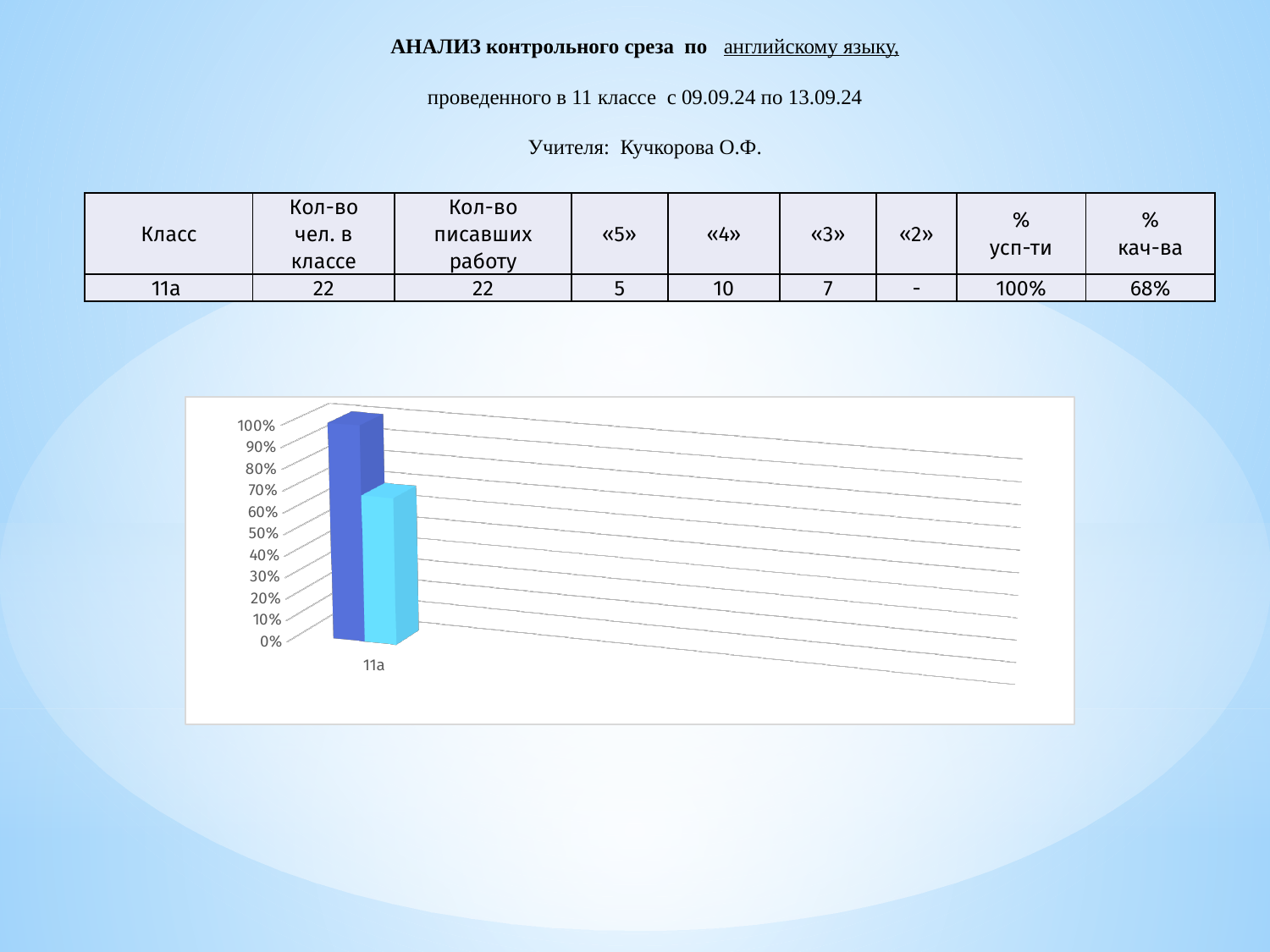

АНАЛИЗ контрольного среза  по   английскому языку,

проведенного в 11 классе  с 09.09.24 по 13.09.24

Учителя:  Кучкорова О.Ф.

| Класс | Кол-во чел. в классе | Кол-во писавших работу | «5» | «4» | «3» | «2» | % усп-ти | % кач-ва |
| --- | --- | --- | --- | --- | --- | --- | --- | --- |
| 11а | 22 | 22 | 5 | 10 | 7 | - | 100% | 68% |

[unsupported chart]